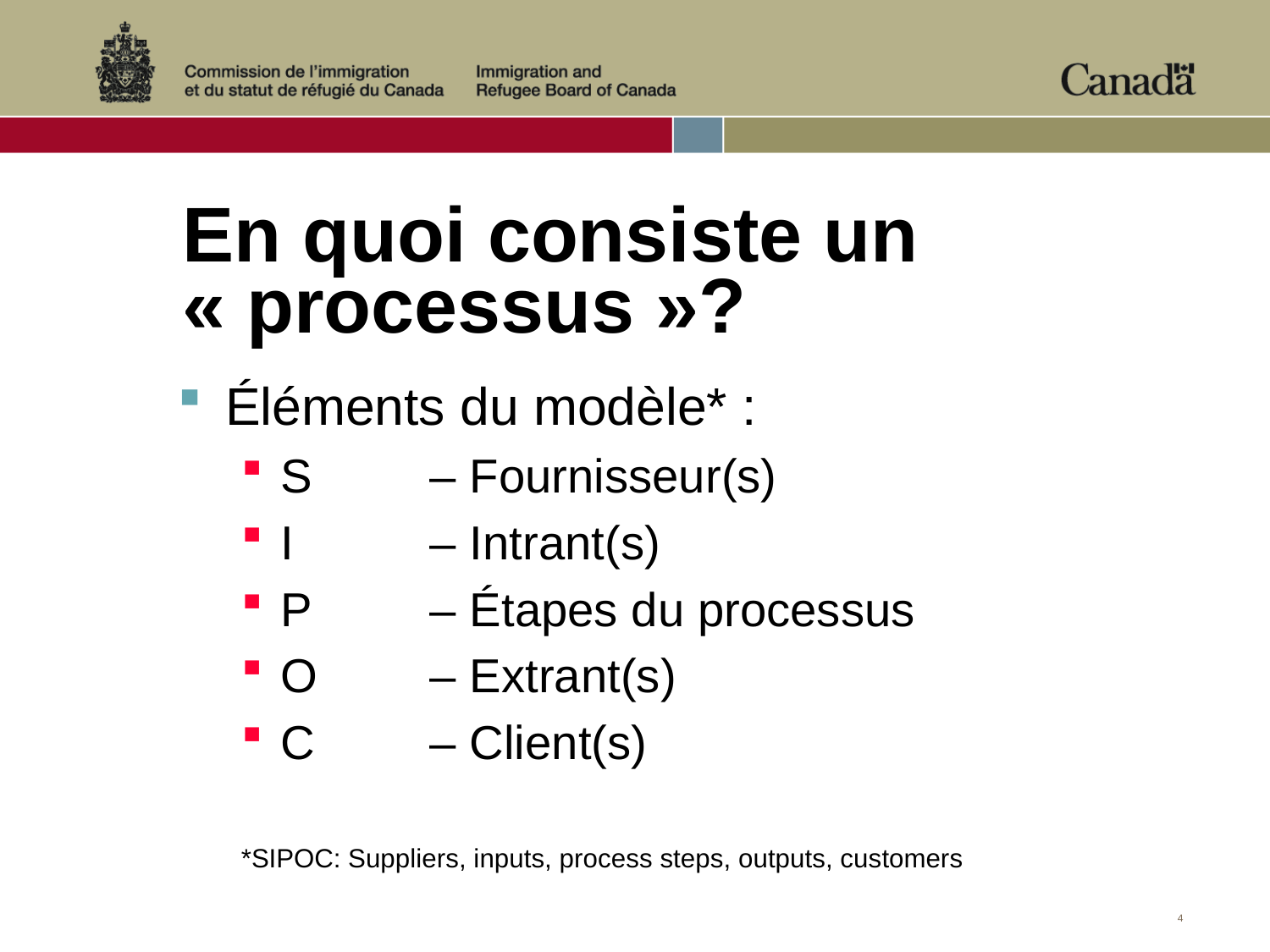

# En quoi consiste un « processus »?
Éléments du modèle* :
S	– Fournisseur(s)
I	– Intrant(s)
P	– Étapes du processus
O	– Extrant(s)
C	– Client(s)

*SIPOC: Suppliers, inputs, process steps, outputs, customers
4